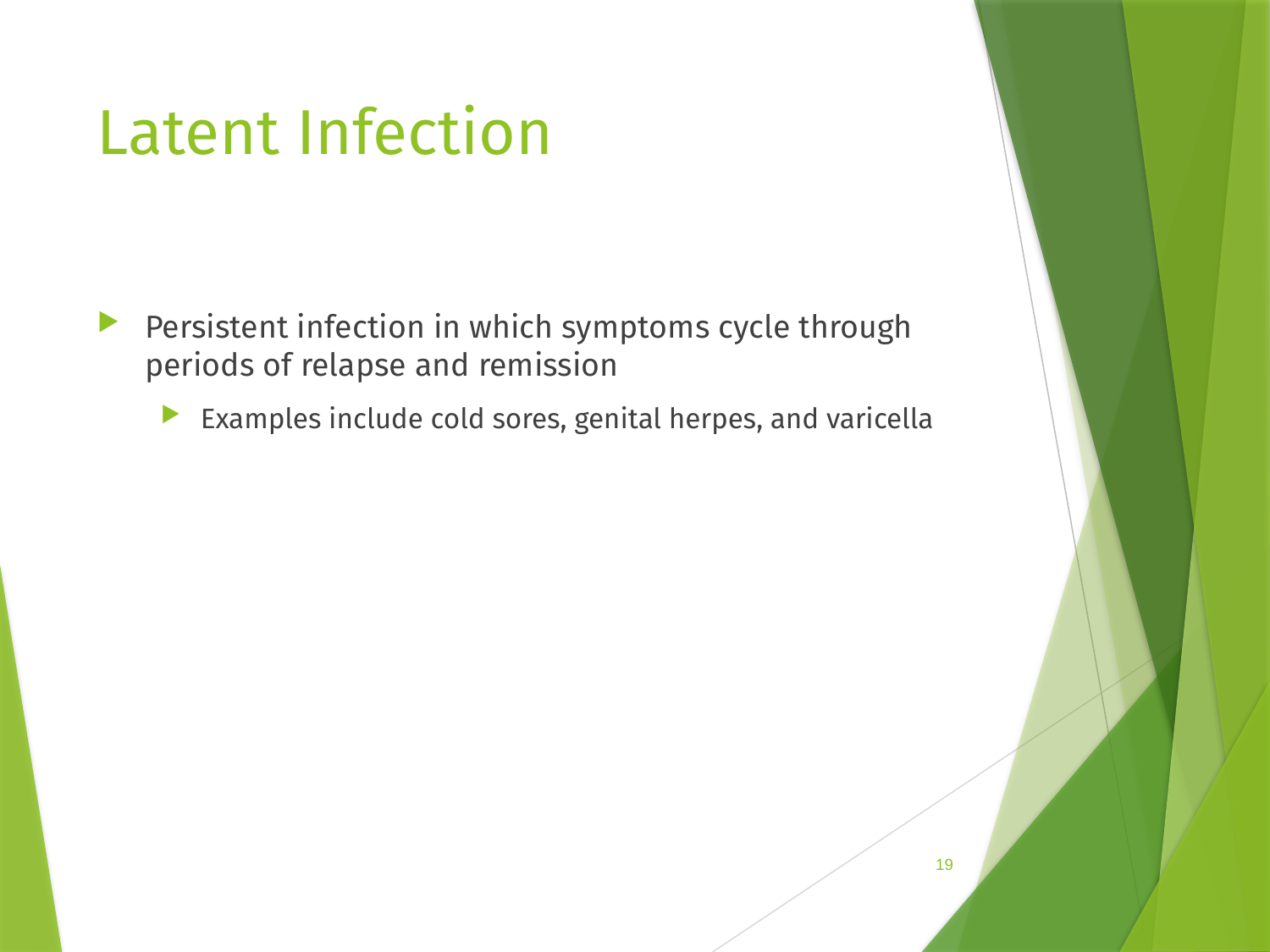

# Latent Infection
Persistent infection in which symptoms cycle through periods of relapse and remission
Examples include cold sores, genital herpes, and varicella

 19